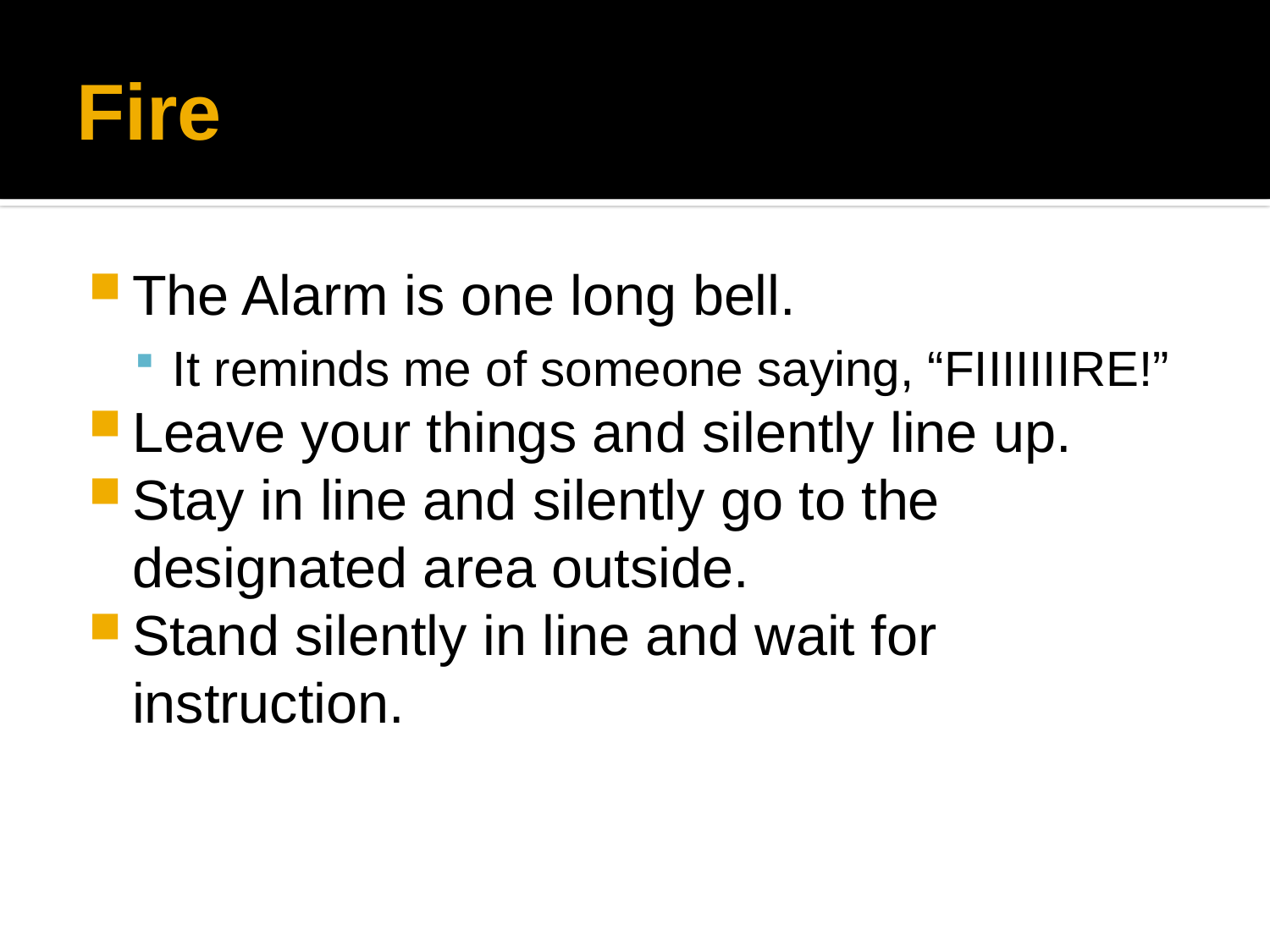

# Fire
The Alarm is one long bell.
It reminds me of someone saying, “FIIIIIIIRE!”
Leave your things and silently line up.
Stay in line and silently go to the designated area outside.
Stand silently in line and wait for instruction.